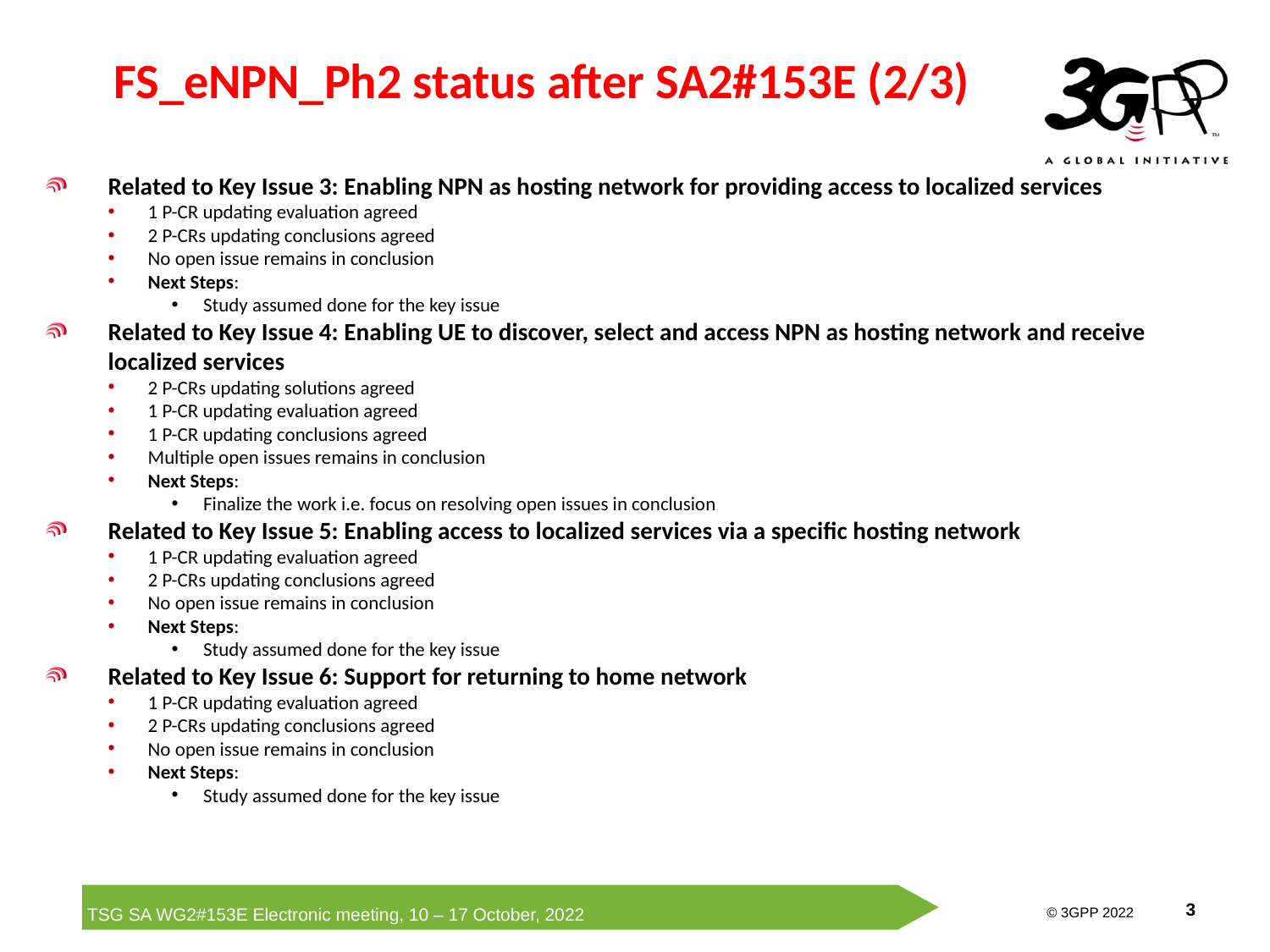

# FS_eNPN_Ph2 status after SA2#153E (2/3)
Related to Key Issue 3: Enabling NPN as hosting network for providing access to localized services
1 P-CR updating evaluation agreed
2 P-CRs updating conclusions agreed
No open issue remains in conclusion
Next Steps:
Study assumed done for the key issue
Related to Key Issue 4: Enabling UE to discover, select and access NPN as hosting network and receive localized services
2 P-CRs updating solutions agreed
1 P-CR updating evaluation agreed
1 P-CR updating conclusions agreed
Multiple open issues remains in conclusion
Next Steps:
Finalize the work i.e. focus on resolving open issues in conclusion
Related to Key Issue 5: Enabling access to localized services via a specific hosting network
1 P-CR updating evaluation agreed
2 P-CRs updating conclusions agreed
No open issue remains in conclusion
Next Steps:
Study assumed done for the key issue
Related to Key Issue 6: Support for returning to home network
1 P-CR updating evaluation agreed
2 P-CRs updating conclusions agreed
No open issue remains in conclusion
Next Steps:
Study assumed done for the key issue